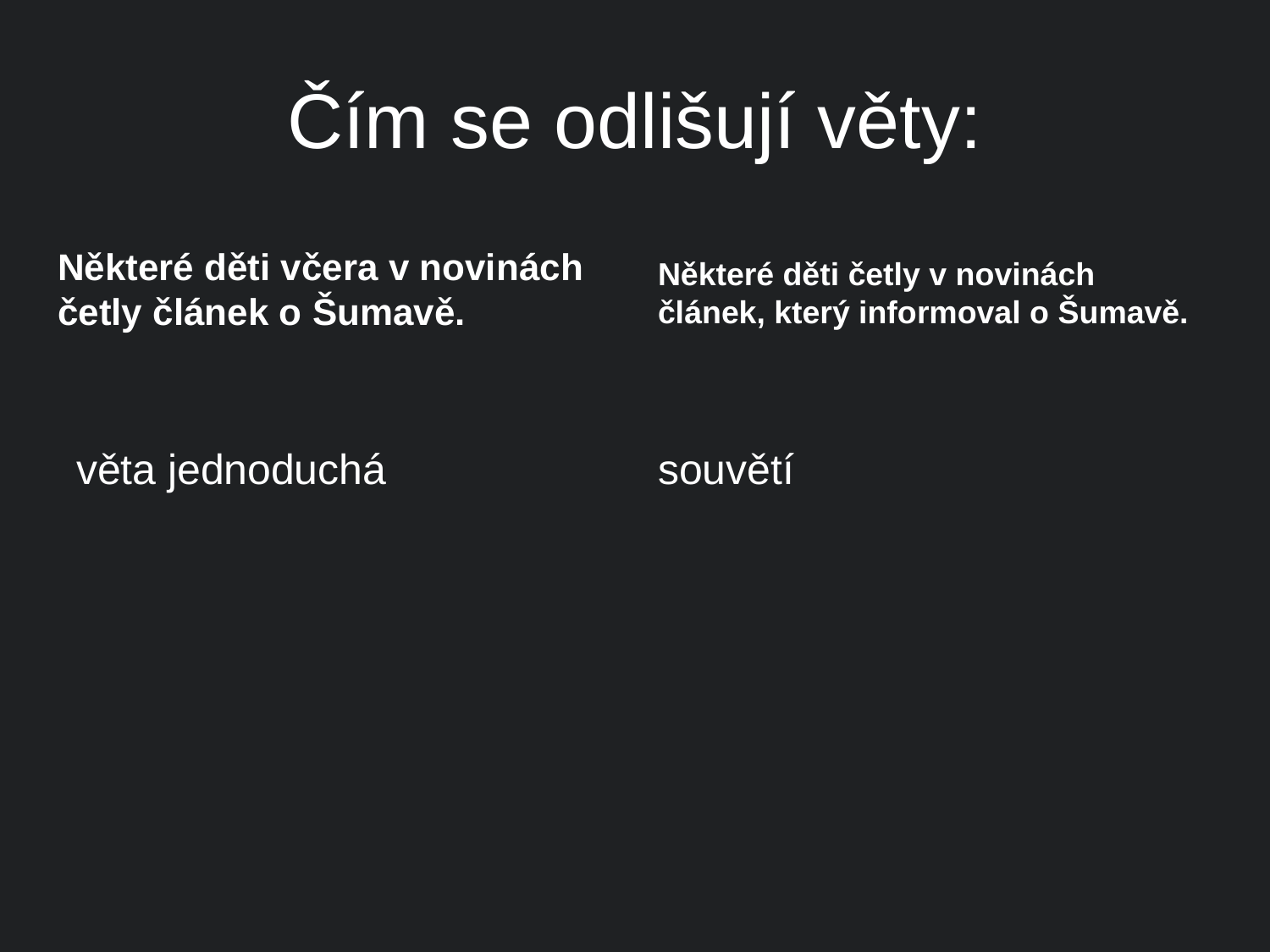

# Čím se odlišují věty:
Některé děti včera v novinách četly článek o Šumavě.
Některé děti četly v novinách článek, který informoval o Šumavě.
věta jednoduchá
souvětí